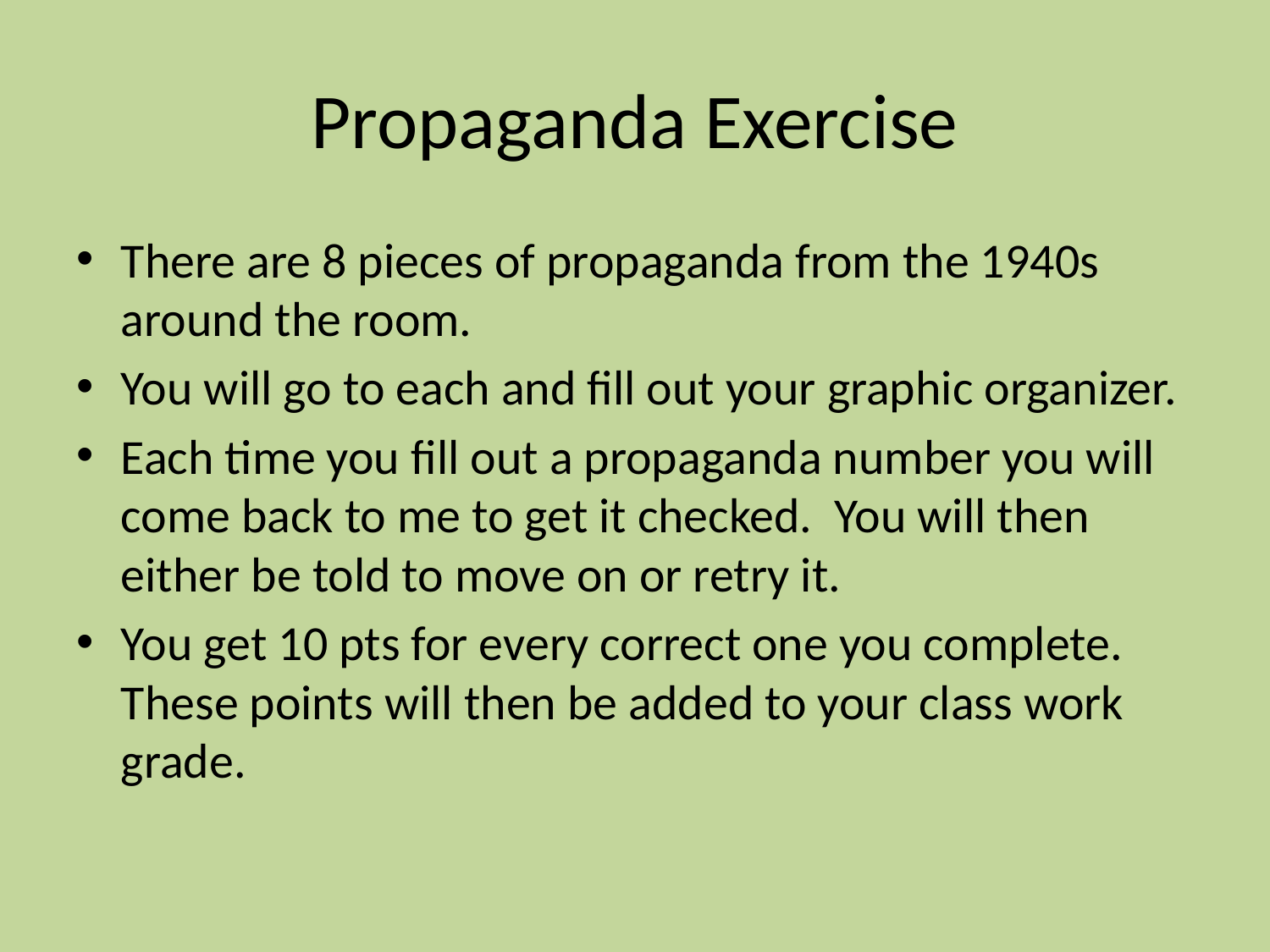

# Propaganda Exercise
There are 8 pieces of propaganda from the 1940s around the room.
You will go to each and fill out your graphic organizer.
Each time you fill out a propaganda number you will come back to me to get it checked.  You will then either be told to move on or retry it.
You get 10 pts for every correct one you complete.  These points will then be added to your class work grade.